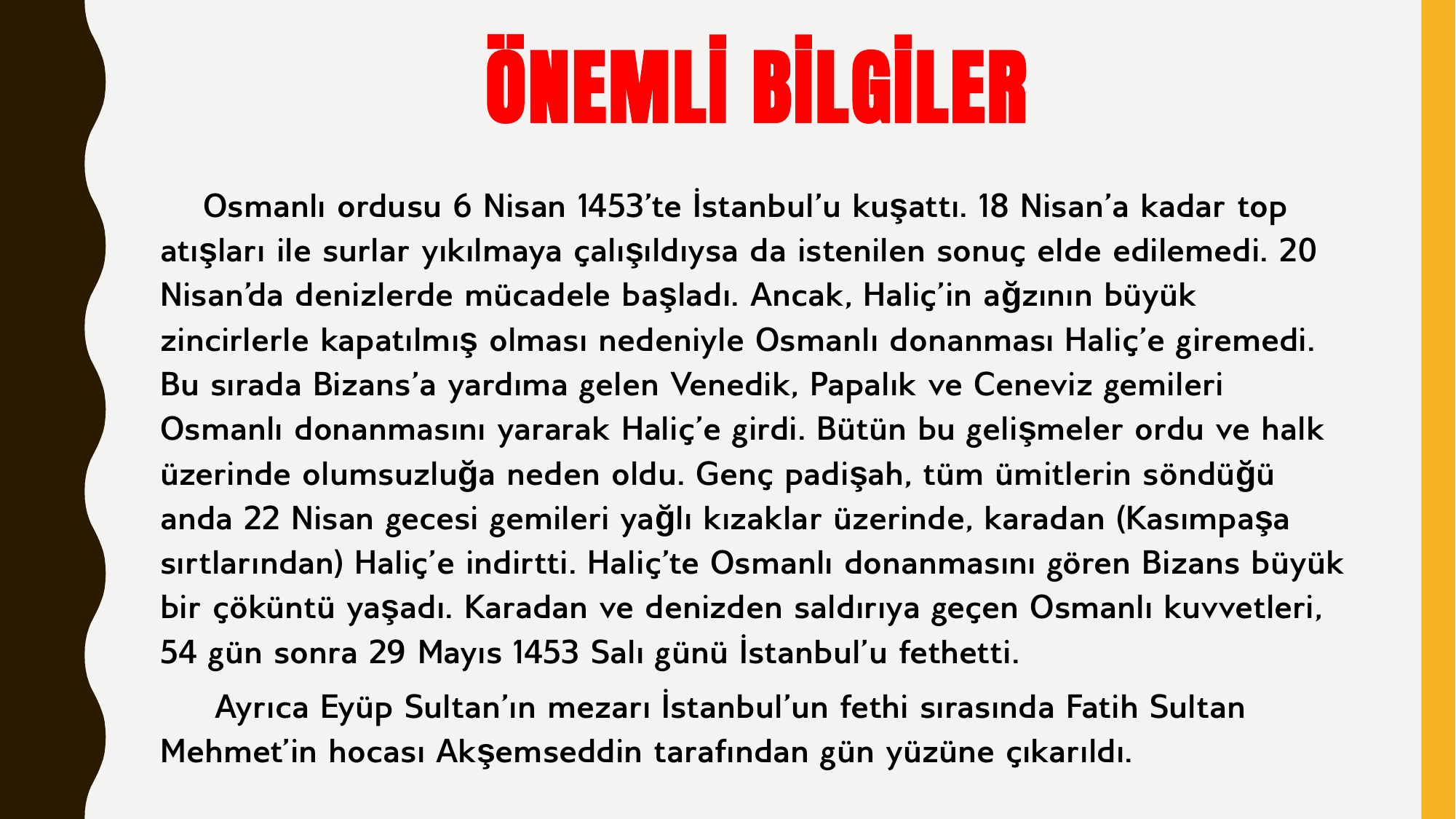

# ÖNEMLİ BİLGİLER
     Osmanlı ordusu 6 Nisan 1453’te İstanbul’u kuşattı. 18 Nisan’a kadar top atışları ile surlar yıkılmaya çalışıldıysa da istenilen sonuç elde edilemedi. 20 Nisan’da denizlerde mücadele başladı. Ancak, Haliç’in ağzının büyük zincirlerle kapatılmış olması nedeniyle Osmanlı donanması Haliç’e giremedi. Bu sırada Bizans’a yardıma gelen Venedik, Papalık ve Ceneviz gemileri Osmanlı donanmasını yararak Haliç’e girdi. Bütün bu gelişmeler ordu ve halk üzerinde olumsuzluğa neden oldu. Genç padişah, tüm ümitlerin söndüğü anda 22 Nisan gecesi gemileri yağlı kızaklar üzerinde, karadan (Kasımpaşa sırtlarından) Haliç’e indirtti. Haliç’te Osmanlı donanmasını gören Bizans büyük bir çöküntü yaşadı. Karadan ve denizden saldırıya geçen Osmanlı kuvvetleri, 54 gün sonra 29 Mayıs 1453 Salı günü İstanbul’u fethetti.
     Ayrıca Eyüp Sultan’ın mezarı İstanbul’un fethi sırasında Fatih Sultan Mehmet’in hocası Akşemseddin tarafından gün yüzüne çıkarıldı.